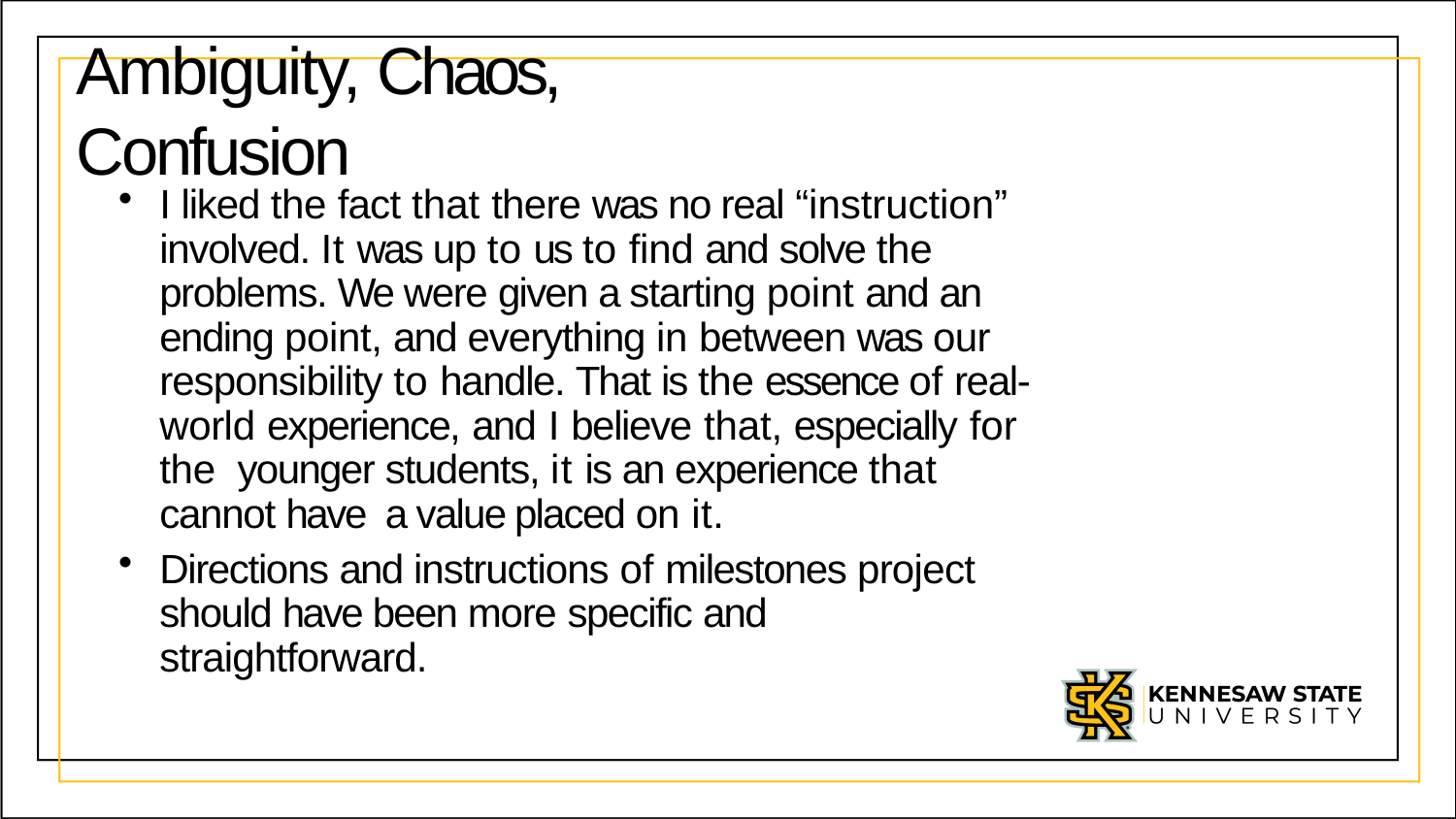

# Ambiguity, Chaos, Confusion
I liked the fact that there was no real “instruction”  involved. It was up to us to find and solve the  problems. We were given a starting point and an  ending point, and everything in between was our  responsibility to handle. That is the essence of real-  world experience, and I believe that, especially for the  younger students, it is an experience that cannot have  a value placed on it.
Directions and instructions of milestones project  should have been more specific and straightforward.